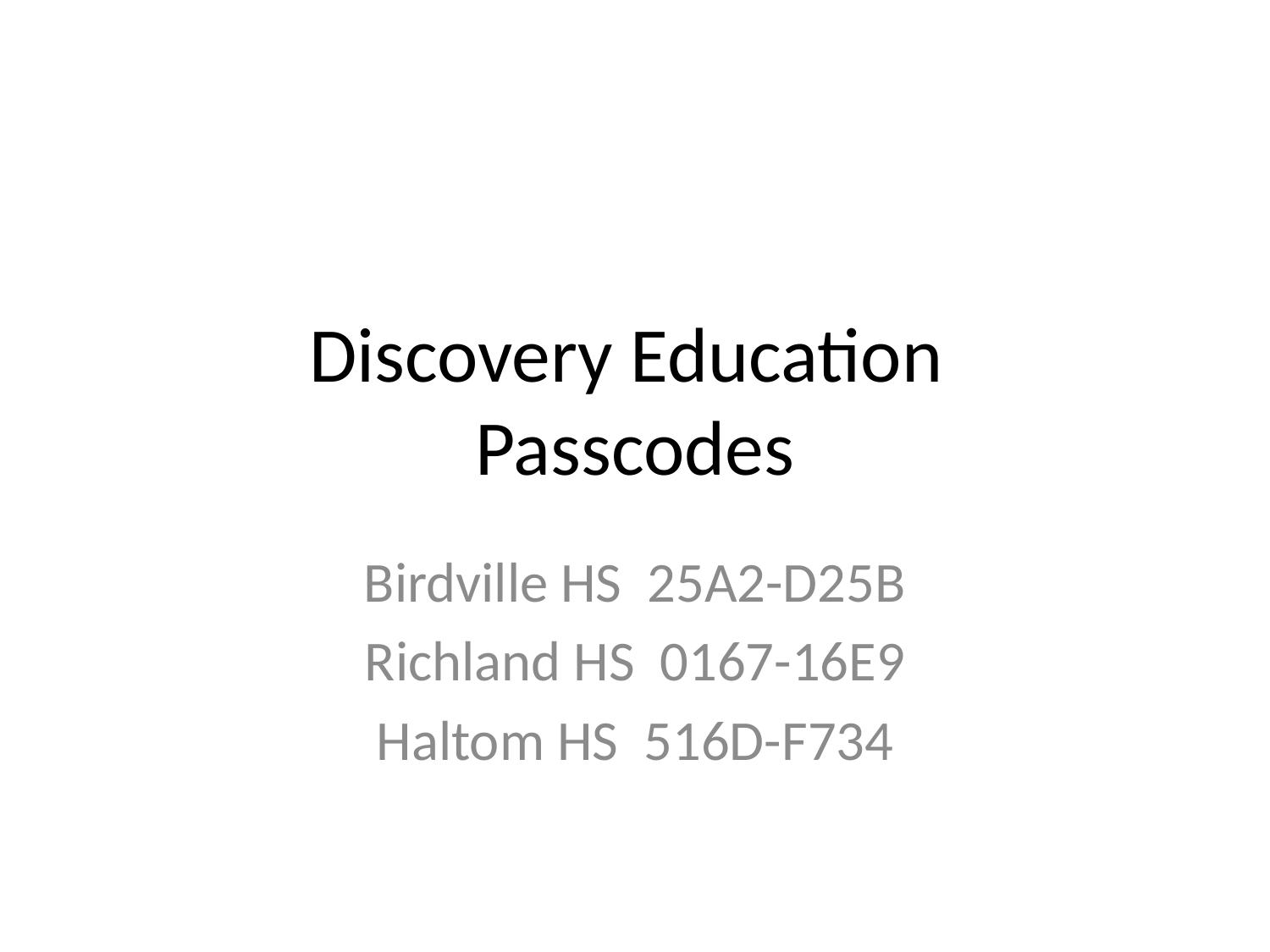

# Discovery Education Passcodes
Birdville HS  25A2-D25B
Richland HS  0167-16E9
Haltom HS  516D-F734